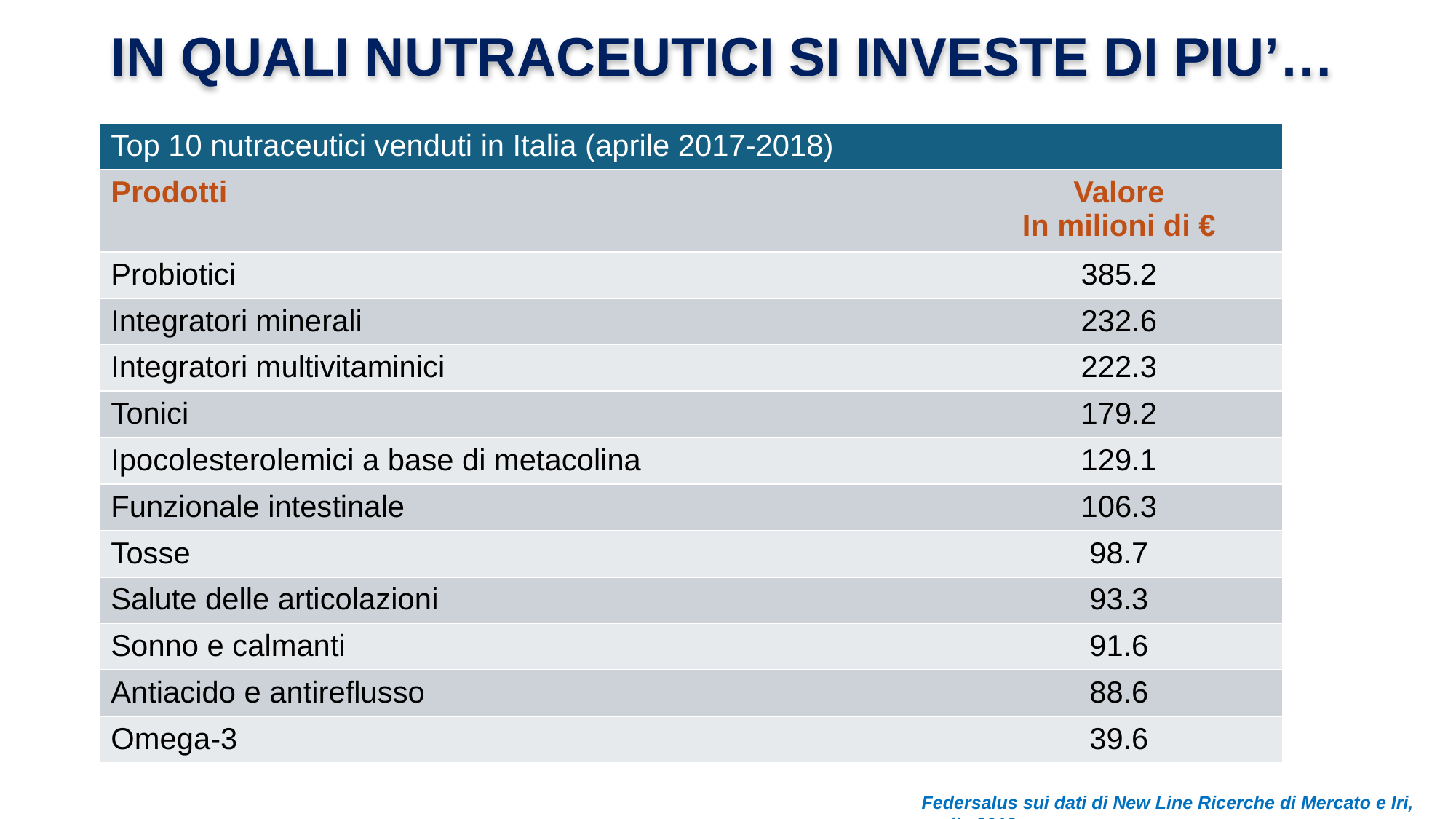

IN QUALI NUTRACEUTICI SI INVESTE DI PIU’…
| Top 10 nutraceutici venduti in Italia (aprile 2017-2018) |  |
| --- | --- |
| Prodotti | Valore In milioni di € |
| Probiotici | 385.2 |
| Integratori minerali | 232.6 |
| Integratori multivitaminici | 222.3 |
| Tonici | 179.2 |
| Ipocolesterolemici a base di metacolina | 129.1 |
| Funzionale intestinale | 106.3 |
| Tosse | 98.7 |
| Salute delle articolazioni | 93.3 |
| Sonno e calmanti | 91.6 |
| Antiacido e antireflusso | 88.6 |
| Omega-3 | 39.6 |
Federsalus sui dati di New Line Ricerche di Mercato e Iri, aprile 2018